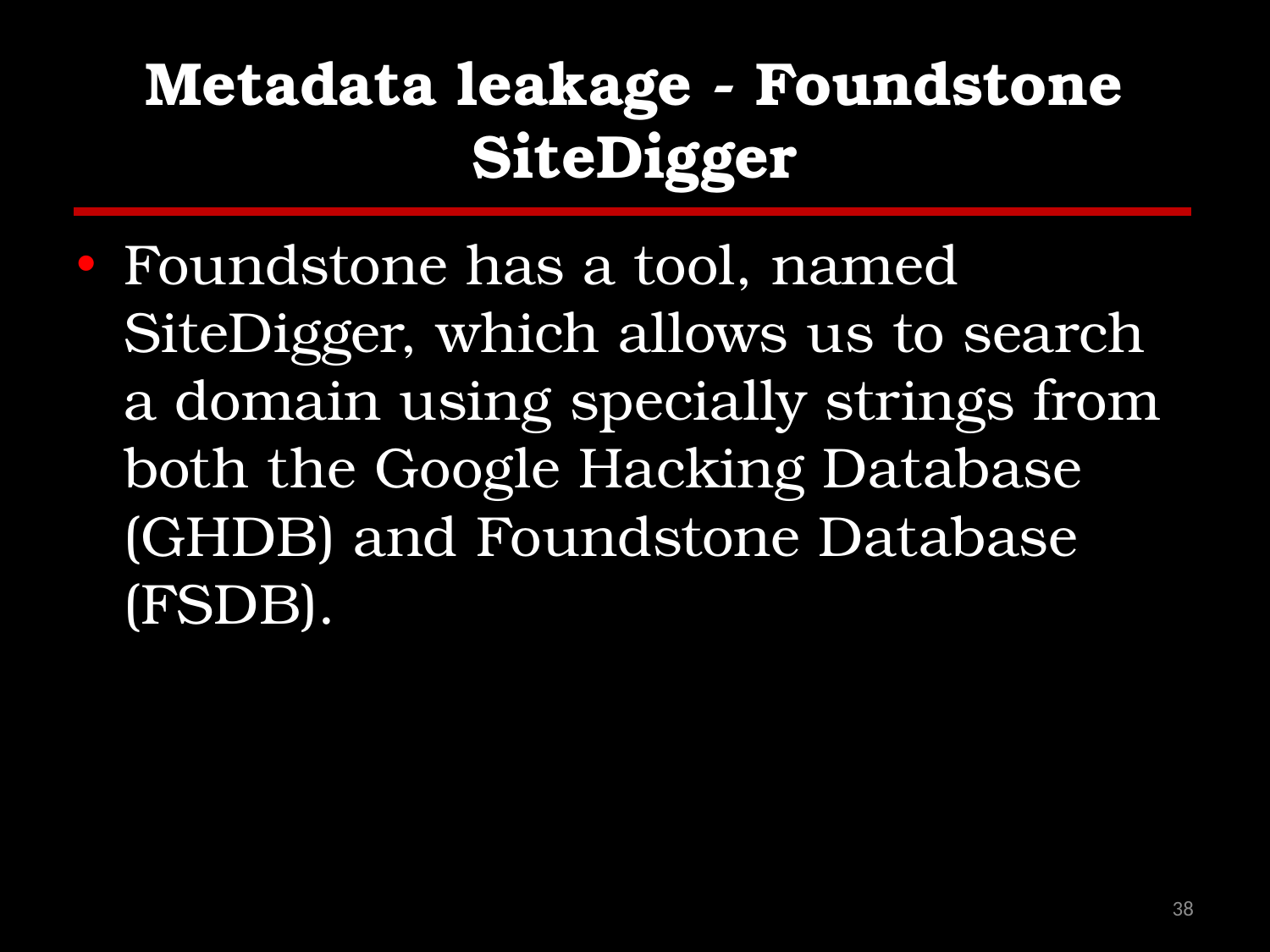

# Metadata leakage - Foundstone SiteDigger
Foundstone has a tool, named SiteDigger, which allows us to search a domain using specially strings from both the Google Hacking Database (GHDB) and Foundstone Database (FSDB).
38